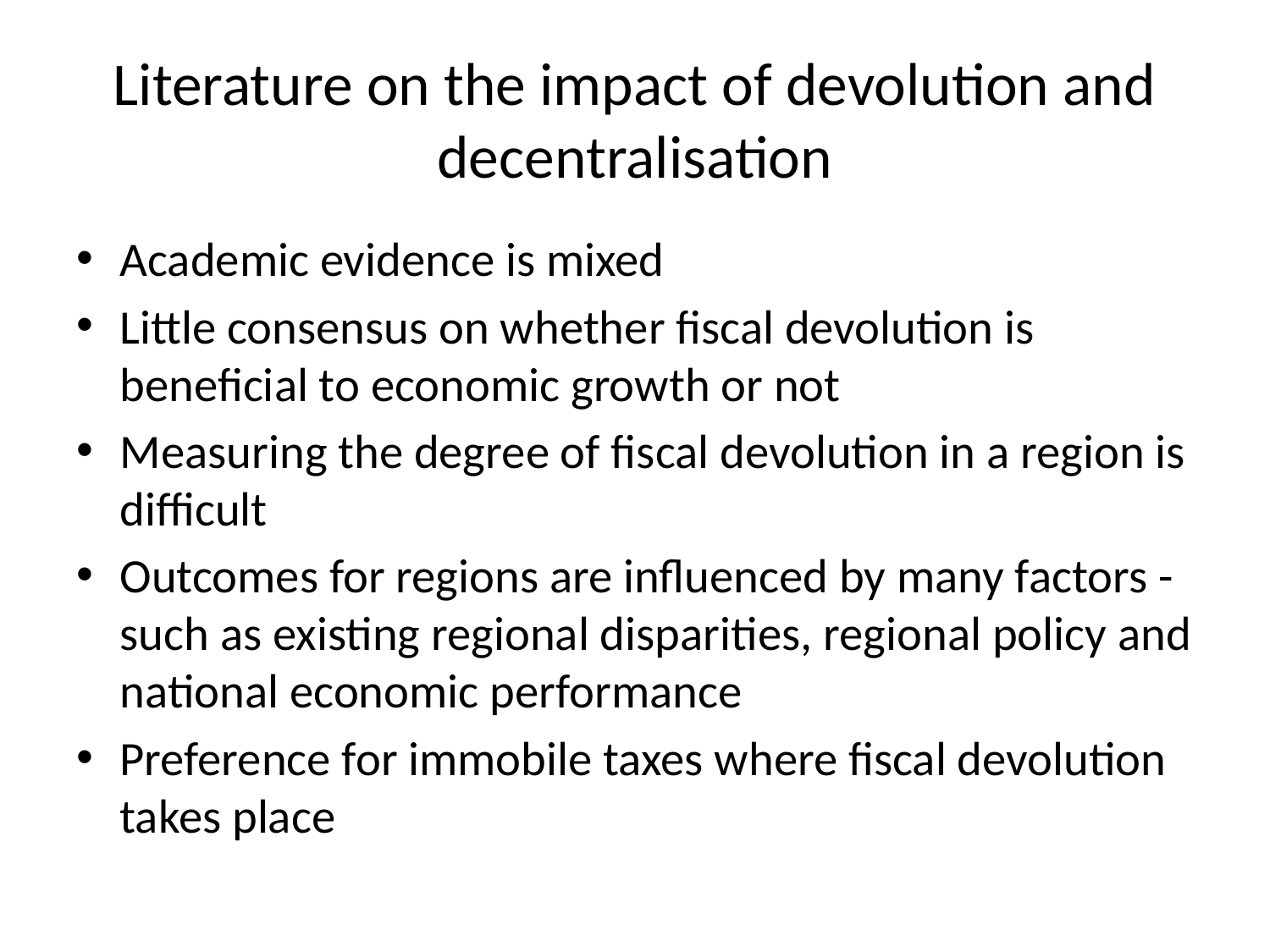

# Literature on the impact of devolution and decentralisation
Academic evidence is mixed
Little consensus on whether fiscal devolution is beneficial to economic growth or not
Measuring the degree of fiscal devolution in a region is difficult
Outcomes for regions are influenced by many factors - such as existing regional disparities, regional policy and national economic performance
Preference for immobile taxes where fiscal devolution takes place